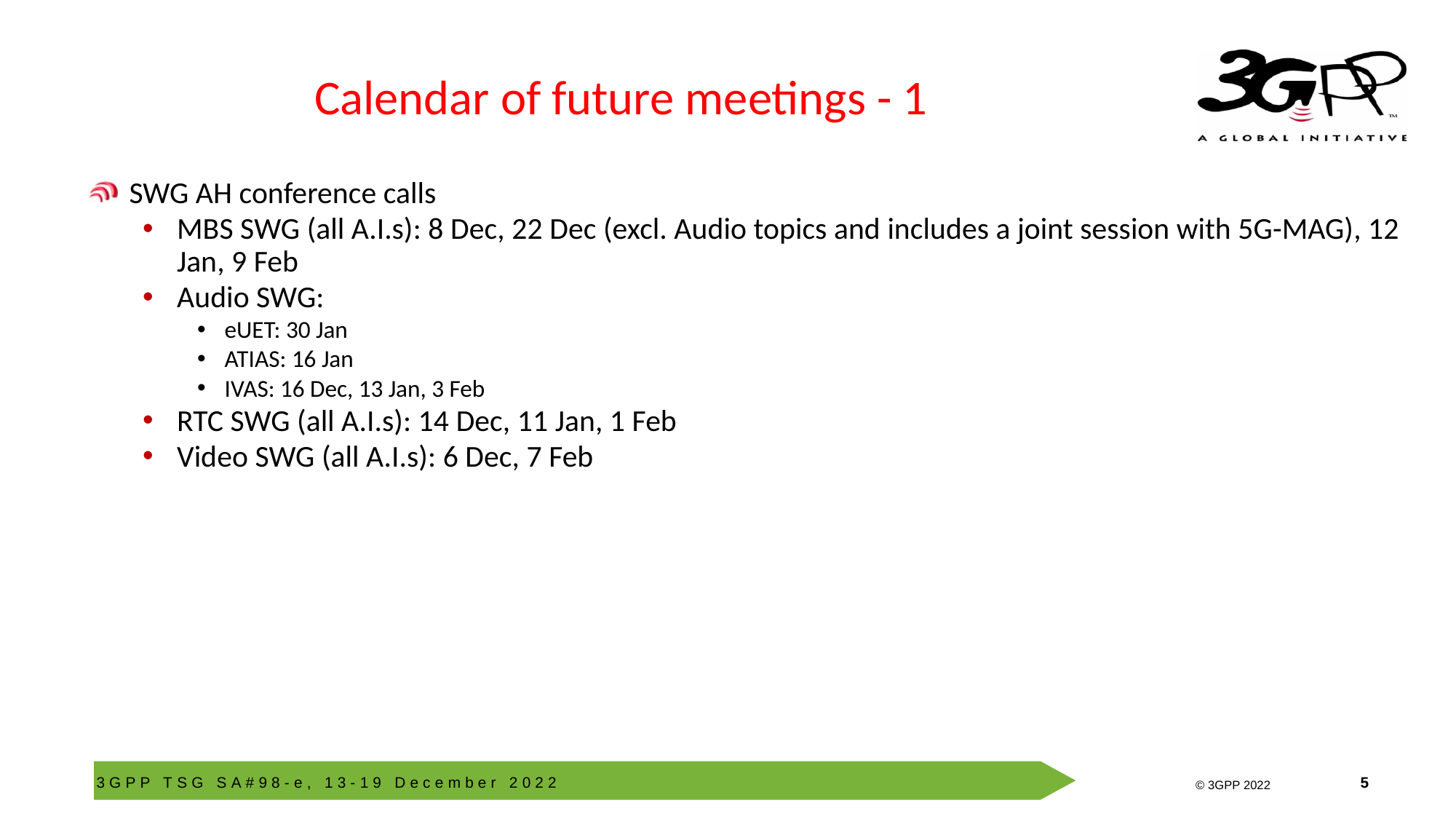

# Calendar of future meetings - 1
SWG AH conference calls
MBS SWG (all A.I.s): 8 Dec, 22 Dec (excl. Audio topics and includes a joint session with 5G-MAG), 12 Jan, 9 Feb
Audio SWG:
eUET: 30 Jan
ATIAS: 16 Jan
IVAS: 16 Dec, 13 Jan, 3 Feb
RTC SWG (all A.I.s): 14 Dec, 11 Jan, 1 Feb
Video SWG (all A.I.s): 6 Dec, 7 Feb